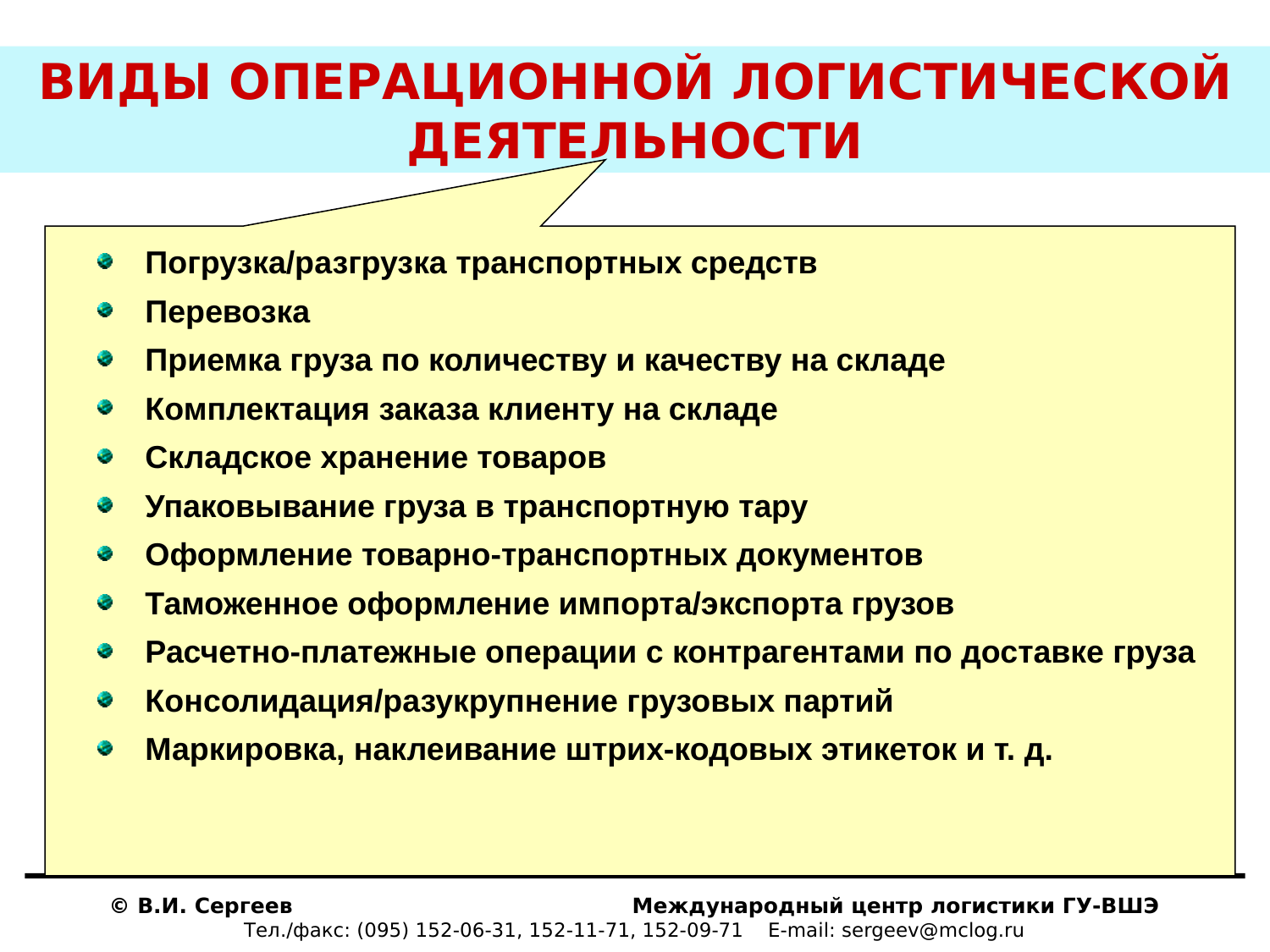

# ВИДЫ ОПЕРАЦИОННОЙ ЛОГИСТИЧЕСКОЙ ДЕЯТЕЛЬНОСТИ

  Погрузка/разгрузка транспортных средств
  Перевозка
  Приемка груза по количеству и качеству на складе
  Комплектация заказа клиенту на складе
  Складское хранение товаров
  Упаковывание груза в транспортную тару
  Оформление товарно-транспортных документов
  Таможенное оформление импорта/экспорта грузов
  Расчетно-платежные операции с контрагентами по доставке груза
  Консолидация/разукрупнение грузовых партий
  Маркировка, наклеивание штрих-кодовых этикеток и т. д.

© В.И. Сергеев                                              Международный центр логистики ГУ-ВШЭ
Тел./факс: (095) 152-06-31, 152-11-71, 152-09-71    E-mail: sergeev@mclog.ru